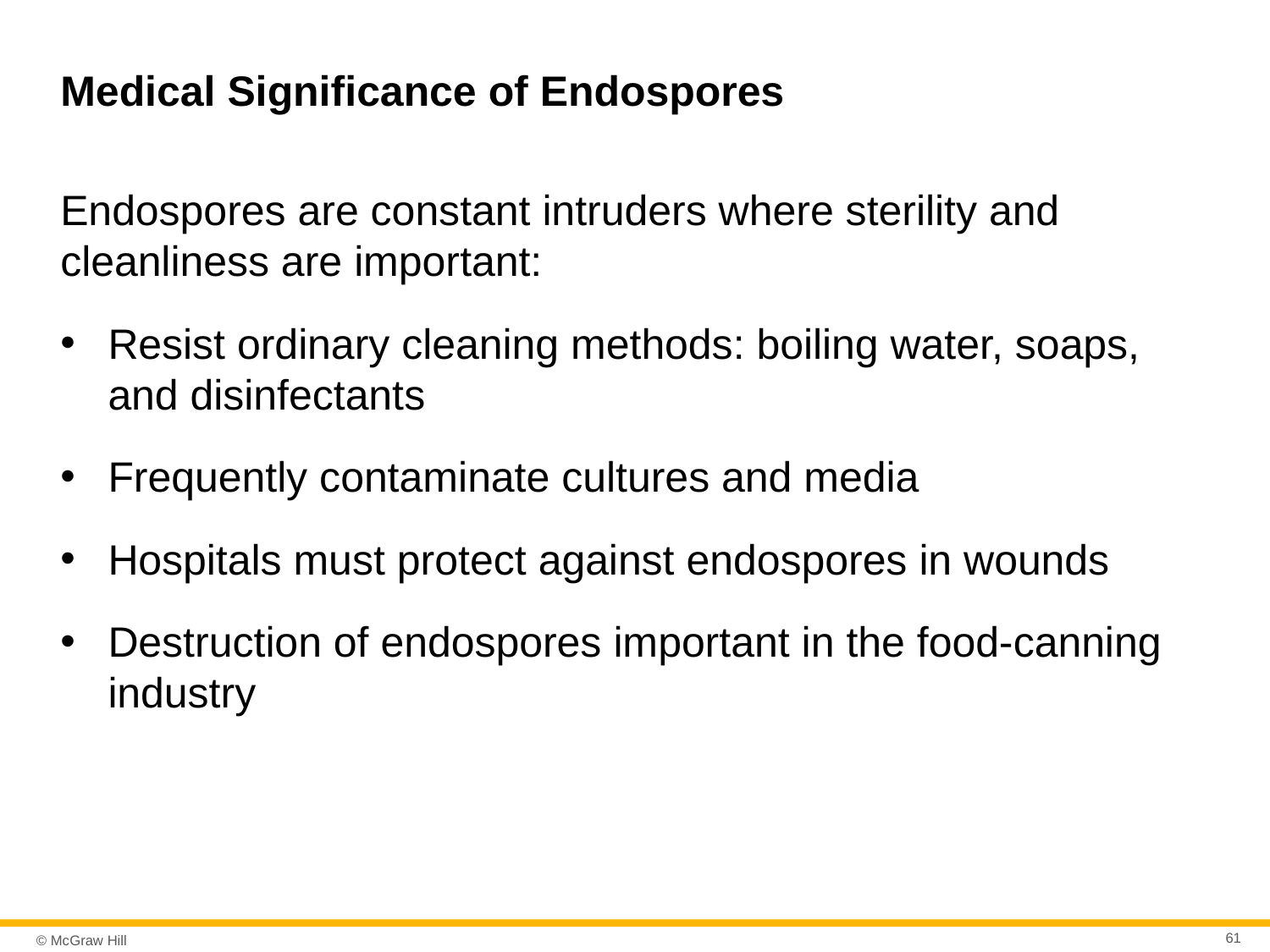

# Medical Significance of Endospores
Endospores are constant intruders where sterility and cleanliness are important:
Resist ordinary cleaning methods: boiling water, soaps, and disinfectants
Frequently contaminate cultures and media
Hospitals must protect against endospores in wounds
Destruction of endospores important in the food-canning industry